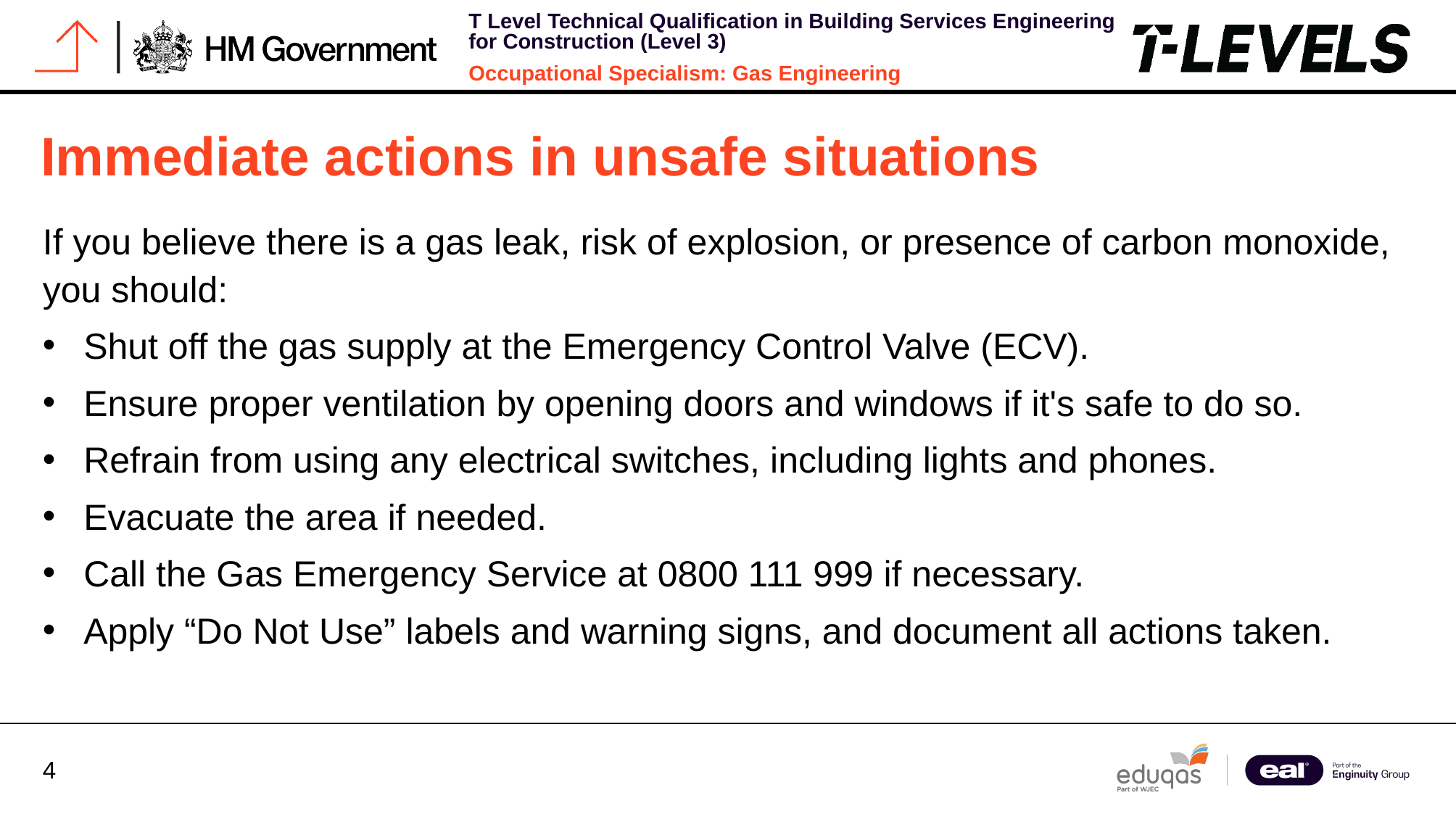

# Immediate actions in unsafe situations
If you believe there is a gas leak, risk of explosion, or presence of carbon monoxide, you should:
Shut off the gas supply at the Emergency Control Valve (ECV).
Ensure proper ventilation by opening doors and windows if it's safe to do so.
Refrain from using any electrical switches, including lights and phones.
Evacuate the area if needed.
Call the Gas Emergency Service at 0800 111 999 if necessary.
Apply “Do Not Use” labels and warning signs, and document all actions taken.